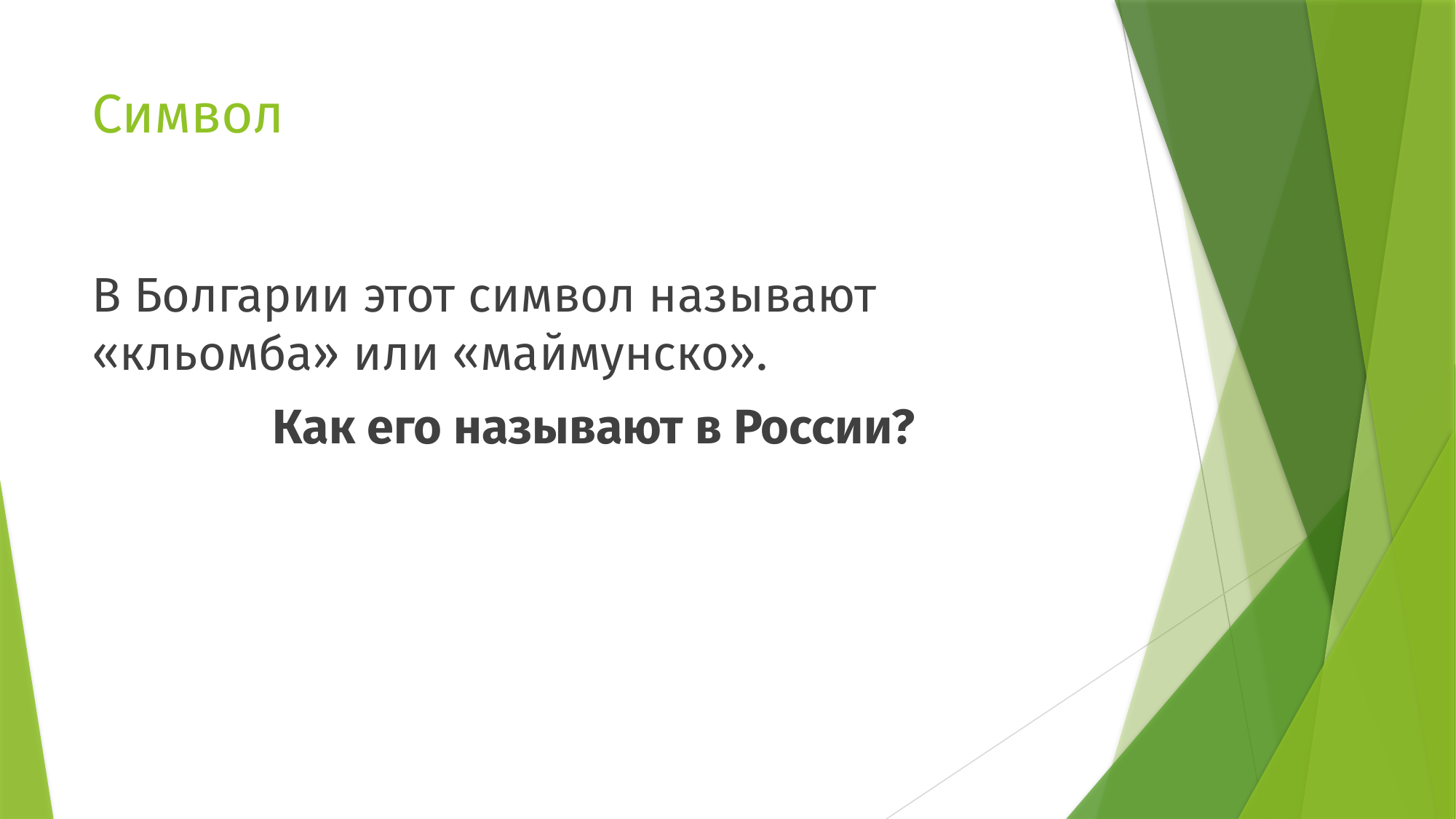

# Символ
В Болгарии этот символ называют «кльомба» или «маймунско».
Как его называют в России?